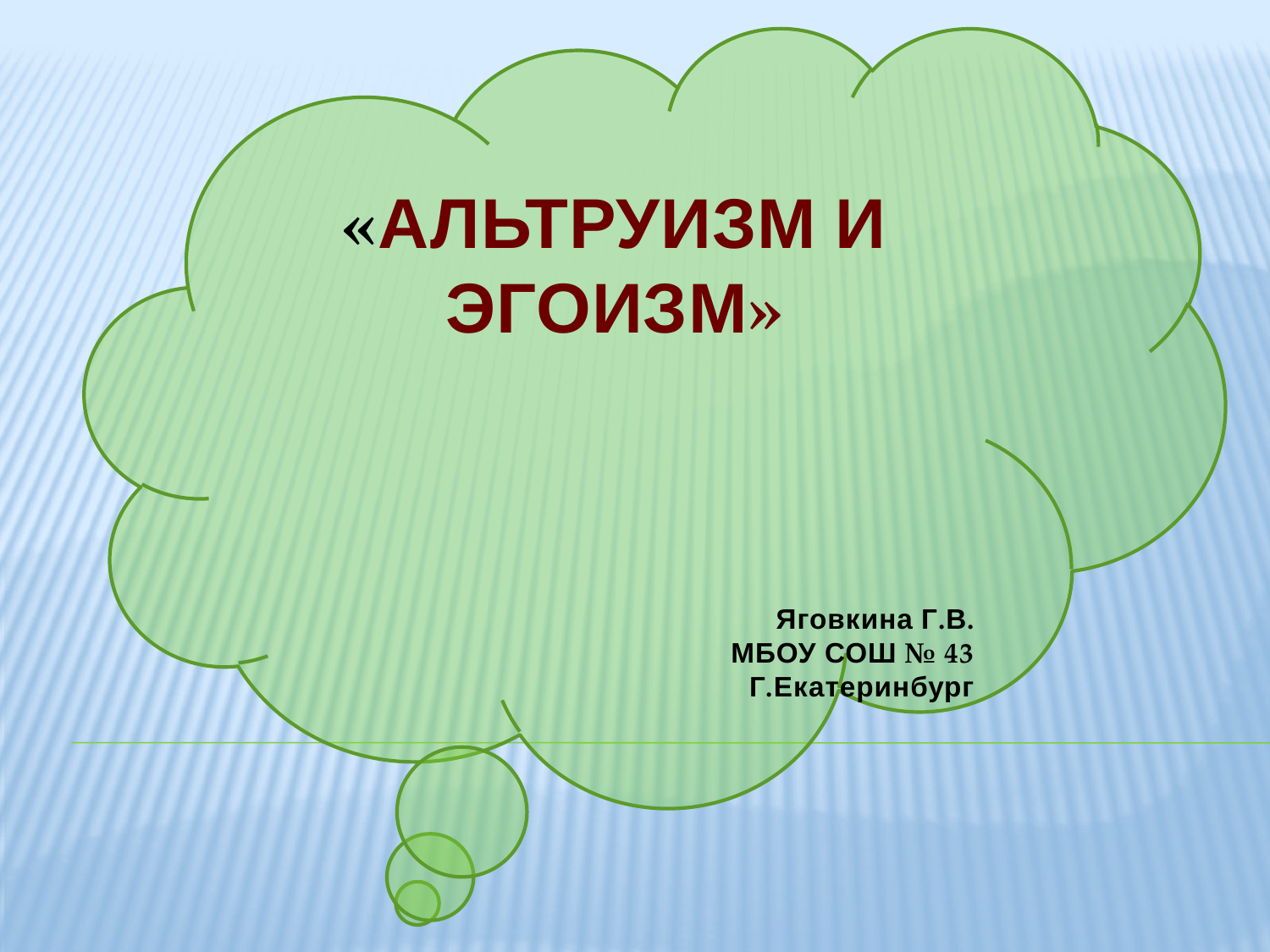

«АЛЬТРУИЗМ И ЭГОИЗМ»

Яговкина Г.В.
МБОУ СОШ № 43
Г.Екатеринбург